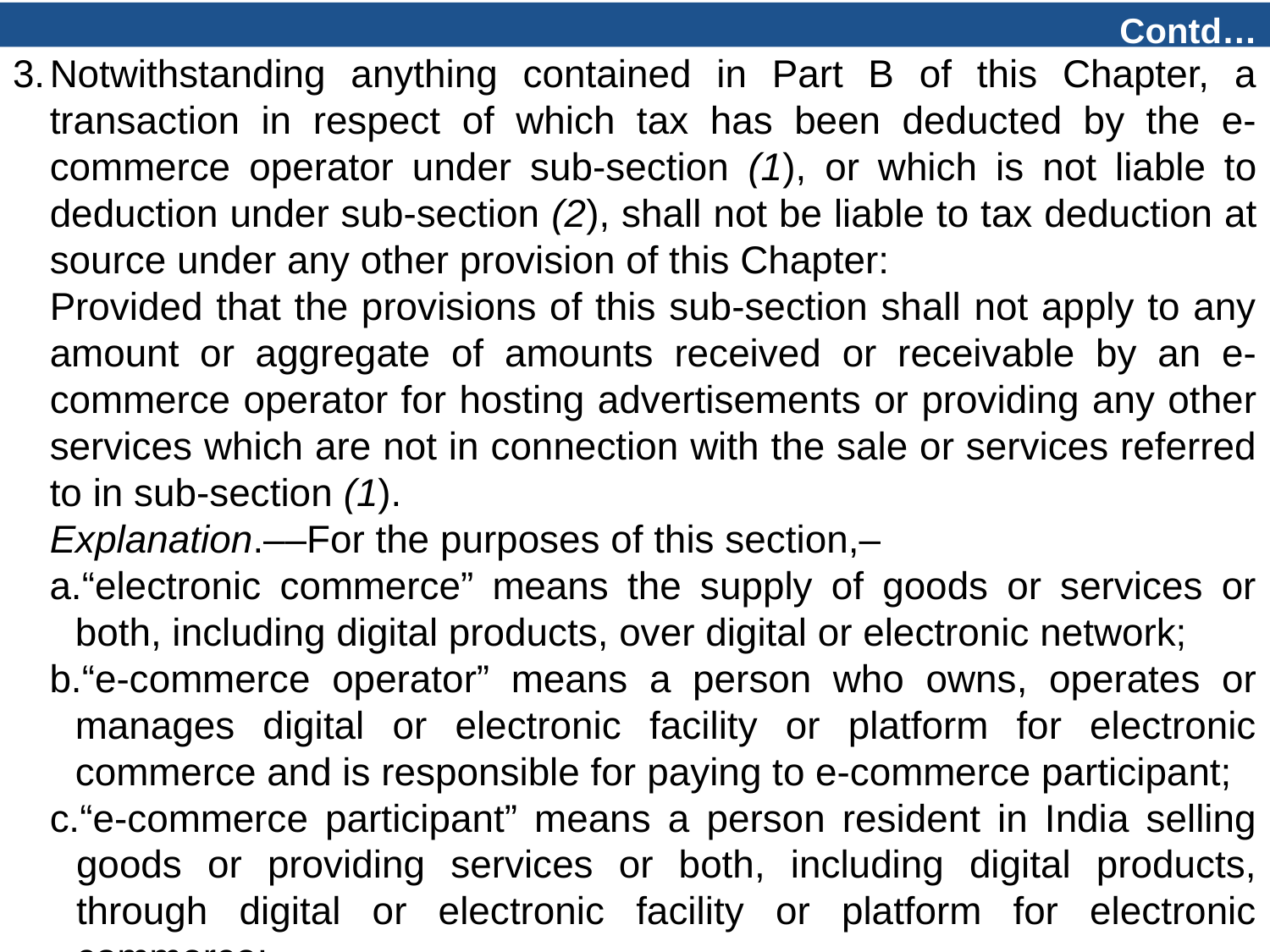

Contd…
Notwithstanding anything contained in Part B of this Chapter, a transaction in respect of which tax has been deducted by the e-commerce operator under sub-section (1), or which is not liable to deduction under sub-section (2), shall not be liable to tax deduction at source under any other provision of this Chapter:
Provided that the provisions of this sub-section shall not apply to any amount or aggregate of amounts received or receivable by an e-commerce operator for hosting advertisements or providing any other services which are not in connection with the sale or services referred to in sub-section (1).
Explanation.––For the purposes of this section,–
“electronic commerce” means the supply of goods or services or both, including digital products, over digital or electronic network;
“e-commerce operator” means a person who owns, operates or manages digital or electronic facility or platform for electronic commerce and is responsible for paying to e-commerce participant;
“e-commerce participant” means a person resident in India selling goods or providing services or both, including digital products, through digital or electronic facility or platform for electronic commerce;
“services” includes ‘fees for technical services’ and fees for ‘professional services’, as defined in the Explanation to section 194J.’.
111